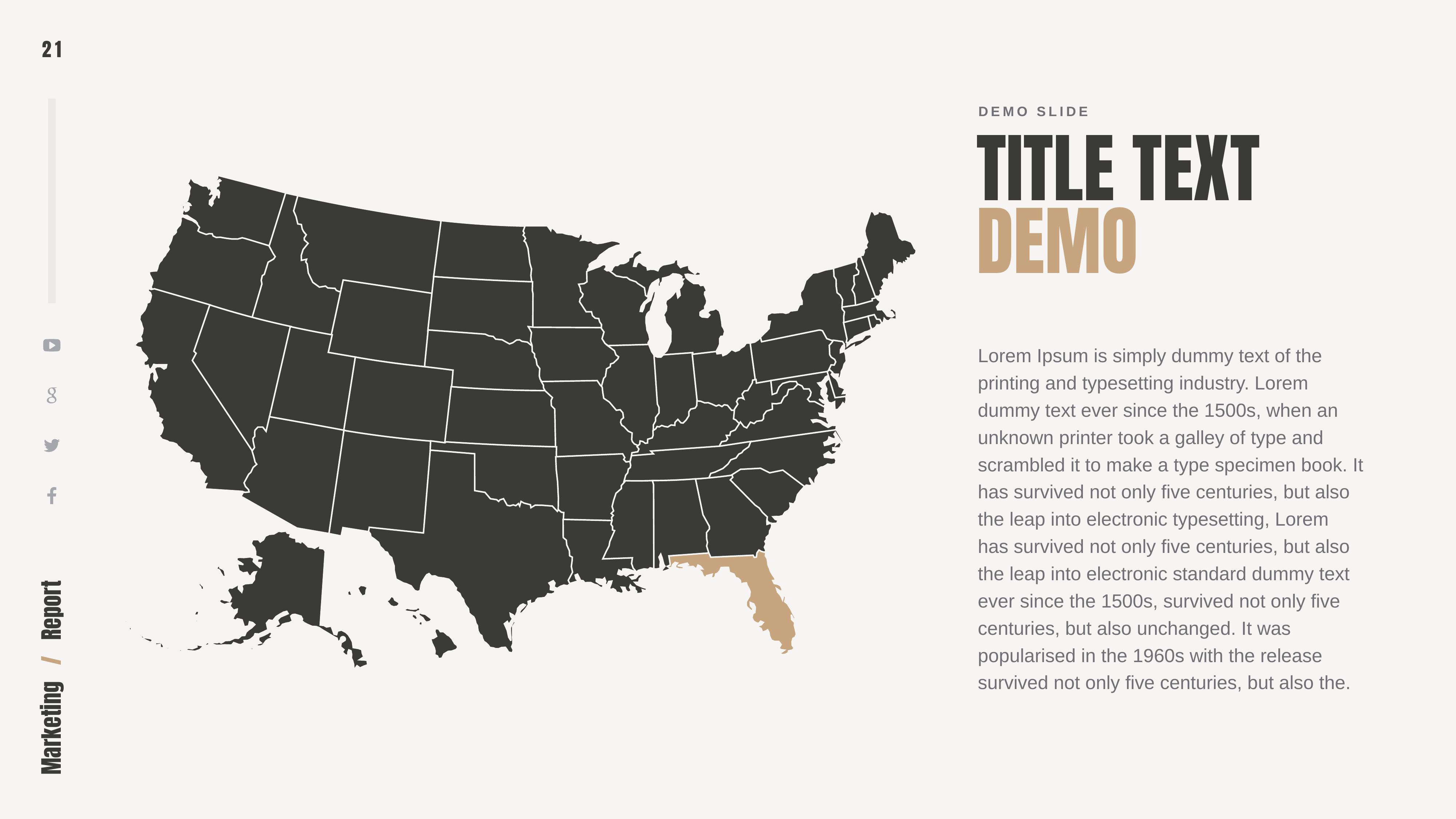

21
demo slide
Title text demo

Lorem Ipsum is simply dummy text of the printing and typesetting industry. Lorem dummy text ever since the 1500s, when an unknown printer took a galley of type and scrambled it to make a type specimen book. It has survived not only five centuries, but also the leap into electronic typesetting, Lorem has survived not only five centuries, but also the leap into electronic standard dummy text ever since the 1500s, survived not only five centuries, but also unchanged. It was popularised in the 1960s with the release survived not only five centuries, but also the.